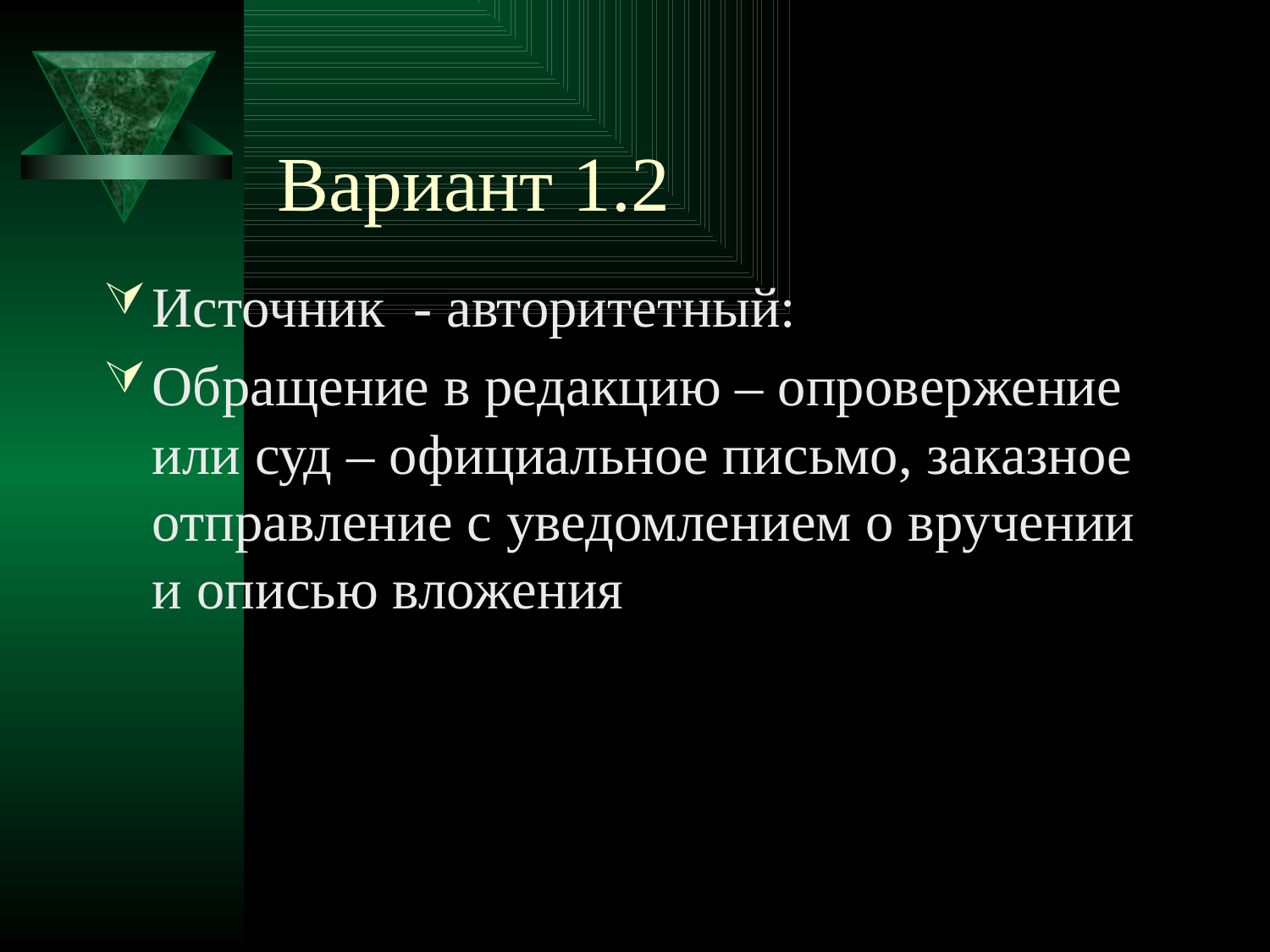

Вариант 1.2
Источник  - авторитетный:
Обращение в редакцию – опровержение или суд – официальное письмо, заказное отправление с уведомлением о вручении и описью вложения